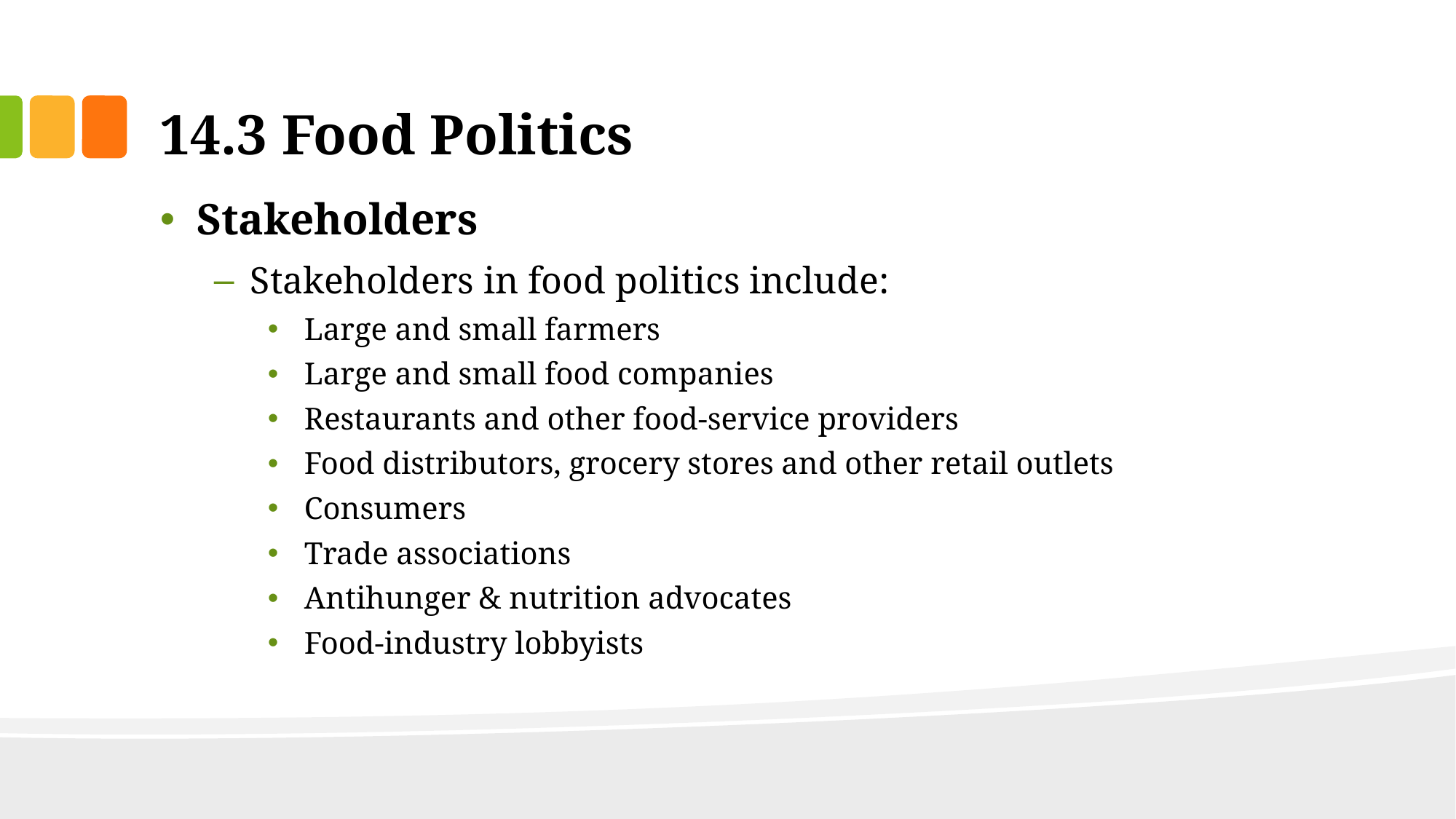

# 14.3 Food Politics
Stakeholders
Stakeholders in food politics include:
Large and small farmers
Large and small food companies
Restaurants and other food-service providers
Food distributors, grocery stores and other retail outlets
Consumers
Trade associations
Antihunger & nutrition advocates
Food-industry lobbyists